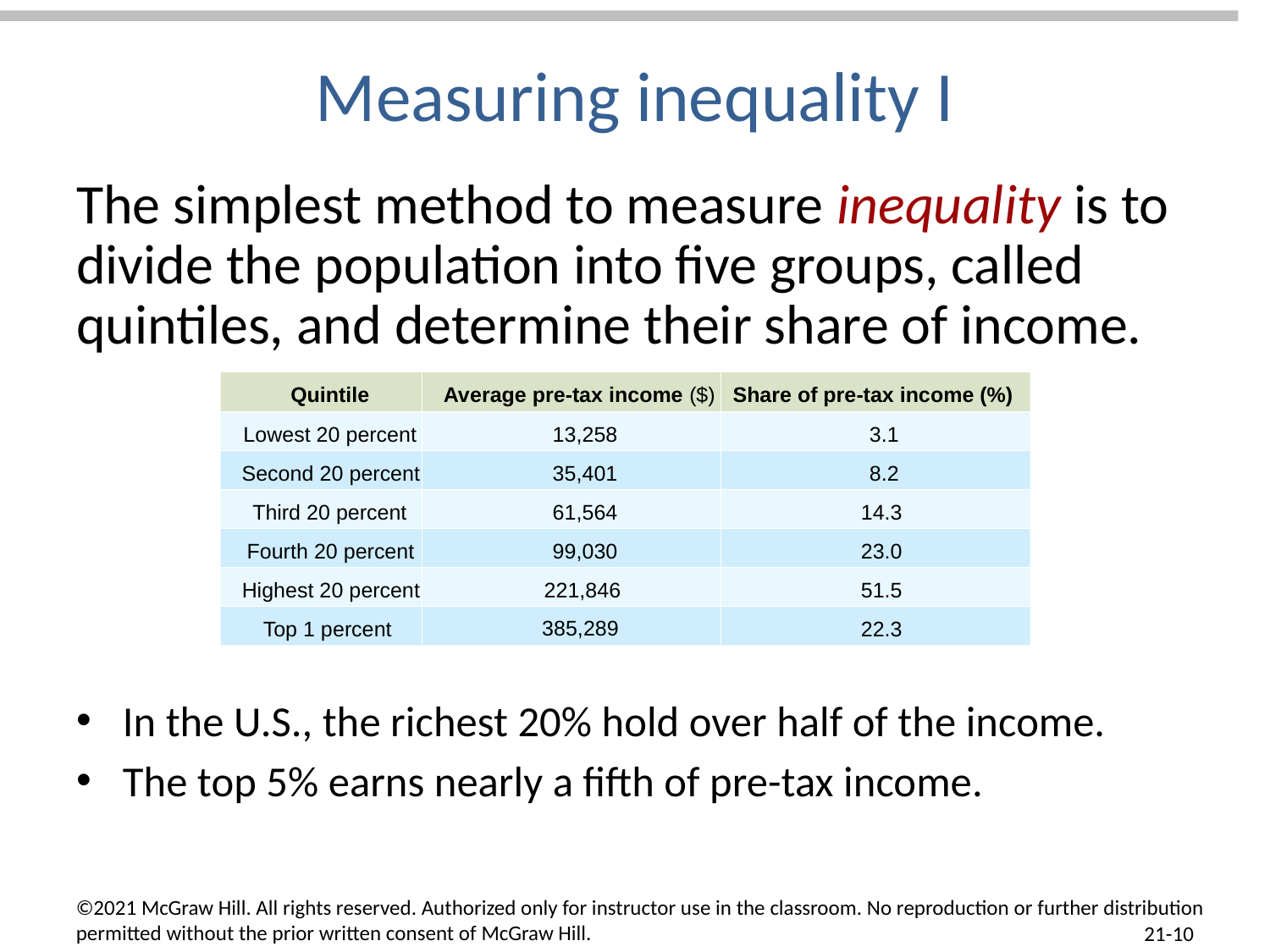

# Measuring inequality I
The simplest method to measure inequality is to divide the population into five groups, called quintiles, and determine their share of income.

Quintile
Average pre-tax income ($)
Share of pre-tax income (%)

Lowest 20 percent
13,258
3.1

Second 20 percent
35,401
8.2

Third 20 percent
61,564
14.3

Fourth 20 percent
99,030
23.0

Highest 20 percent
221,846
51.5

385,289
Top 1 percent
22.3
In the U.S., the richest 20% hold over half of the income.
The top 5% earns nearly a fifth of pre-tax income.